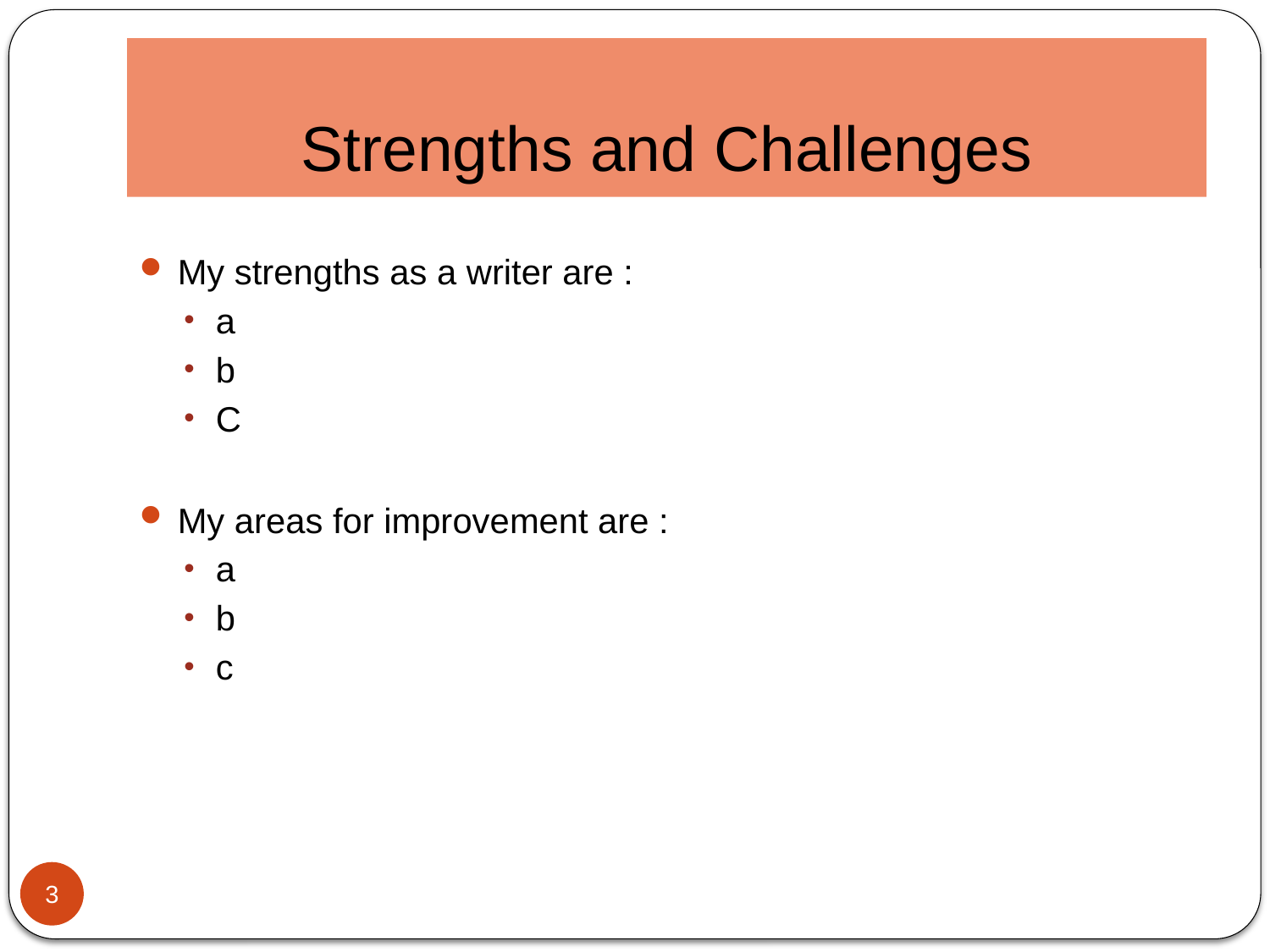

# Strengths and Challenges
My strengths as a writer are :
a
b
C

My areas for improvement are :
a
b
c

3